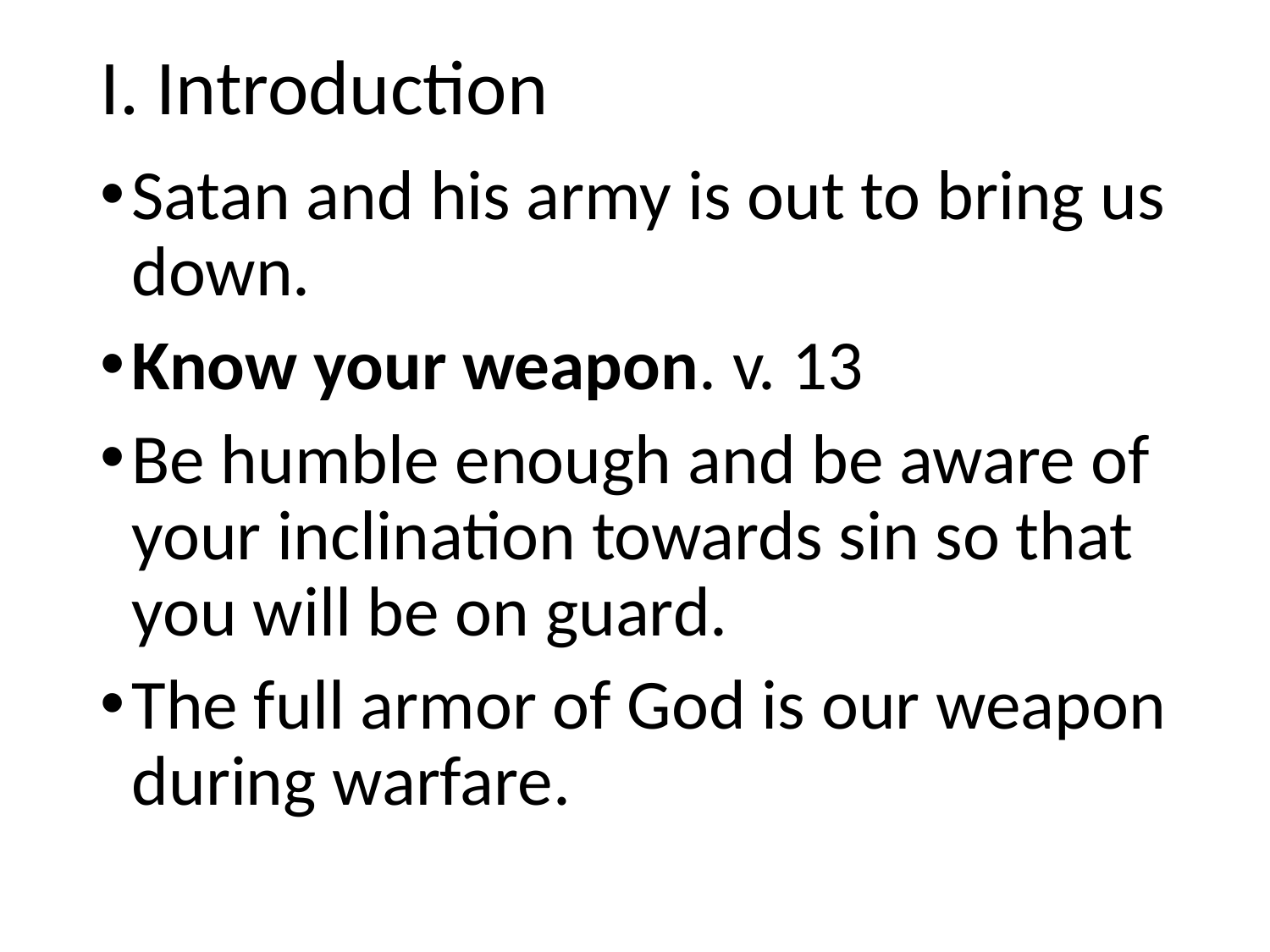

# I. Introduction
Satan and his army is out to bring us down.
Know your weapon. v. 13
Be humble enough and be aware of your inclination towards sin so that you will be on guard.
The full armor of God is our weapon during warfare.